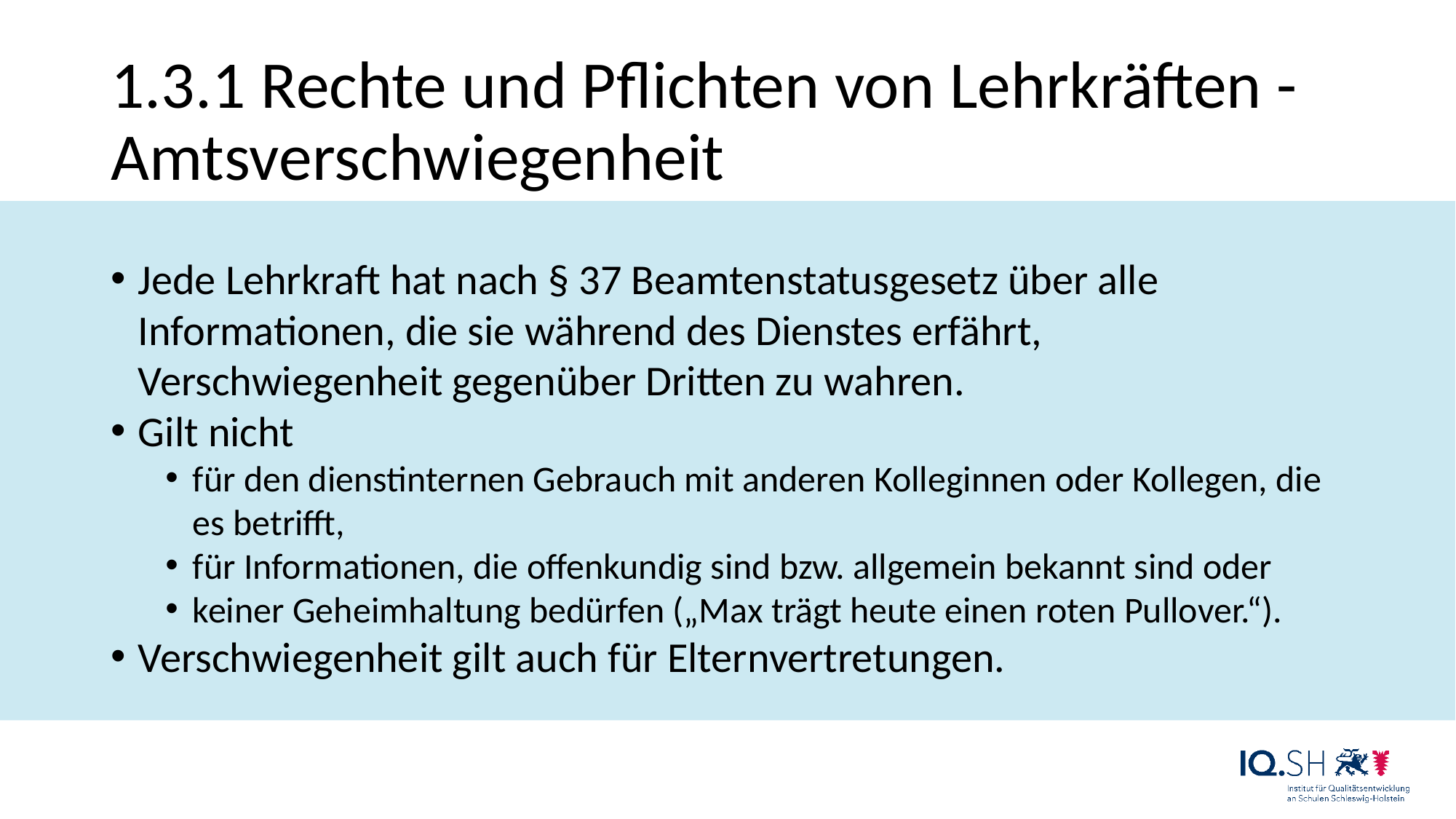

# 1.3.1 Rechte und Pflichten von Lehrkräften - Amtsverschwiegenheit
Jede Lehrkraft hat nach § 37 Beamtenstatusgesetz über alle Informationen, die sie während des Dienstes erfährt, Verschwiegenheit gegenüber Dritten zu wahren.
Gilt nicht
für den dienstinternen Gebrauch mit anderen Kolleginnen oder Kollegen, die es betrifft,
für Informationen, die offenkundig sind bzw. allgemein bekannt sind oder
keiner Geheimhaltung bedürfen („Max trägt heute einen roten Pullover.“).
Verschwiegenheit gilt auch für Elternvertretungen.